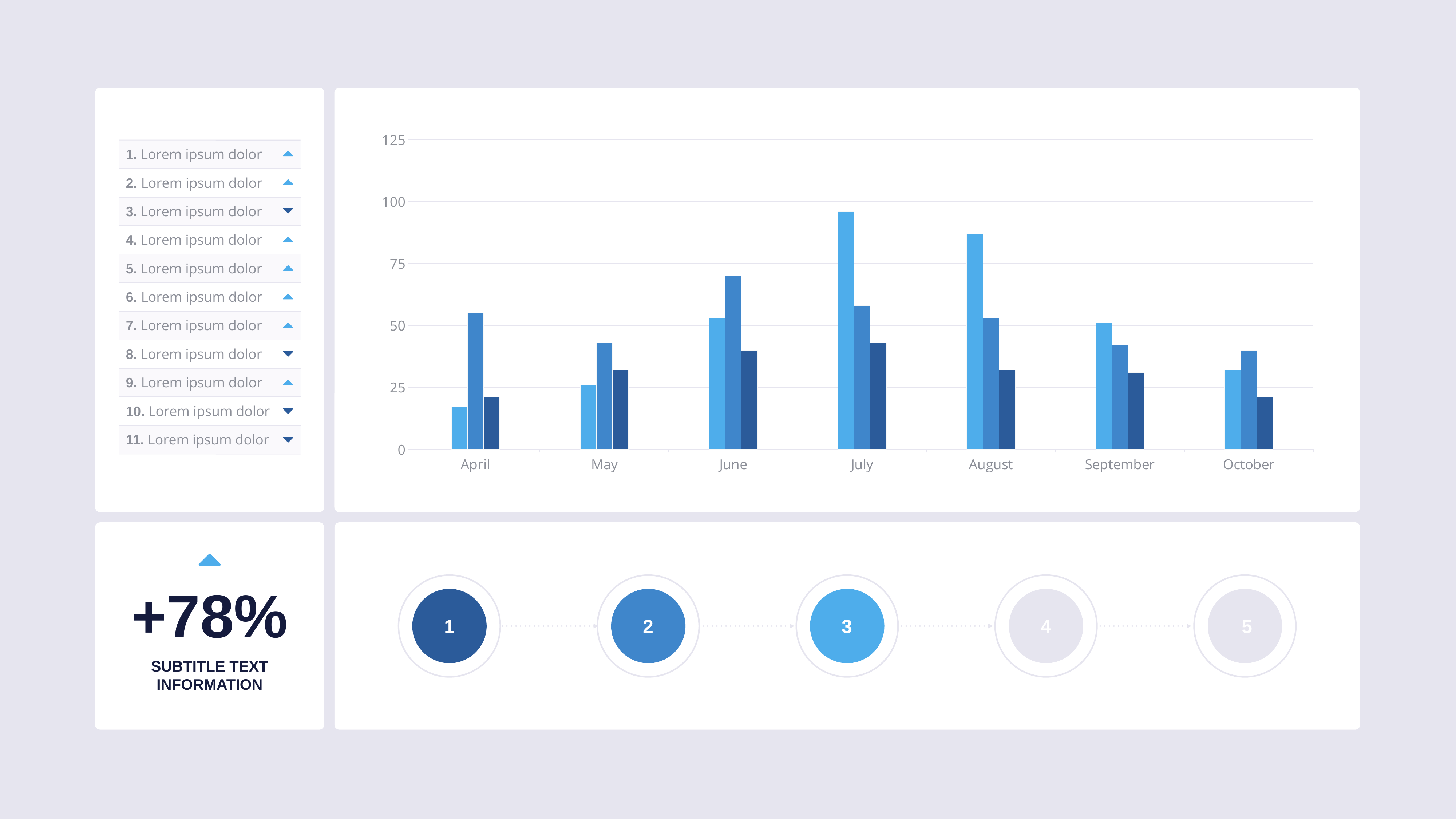

### Chart

| Category | Category 1 | Category 2 | Category 3 |
|---|---|---|---|
| April | 17.0 | 55.0 | 21.0 |
| May | 26.0 | 43.0 | 32.0 |
| June | 53.0 | 70.0 | 40.0 |
| July | 96.0 | 58.0 | 43.0 |
| August | 87.0 | 53.0 | 32.0 |
| September | 51.0 | 42.0 | 31.0 |
| October | 32.0 | 40.0 | 21.0 |

1. Lorem ipsum dolor

2. Lorem ipsum dolor

3. Lorem ipsum dolor

4. Lorem ipsum dolor

5. Lorem ipsum dolor

6. Lorem ipsum dolor

7. Lorem ipsum dolor

8. Lorem ipsum dolor

9. Lorem ipsum dolor

10. Lorem ipsum dolor

11. Lorem ipsum dolor

+78%
Subtitle text information

1

2

3

4

5